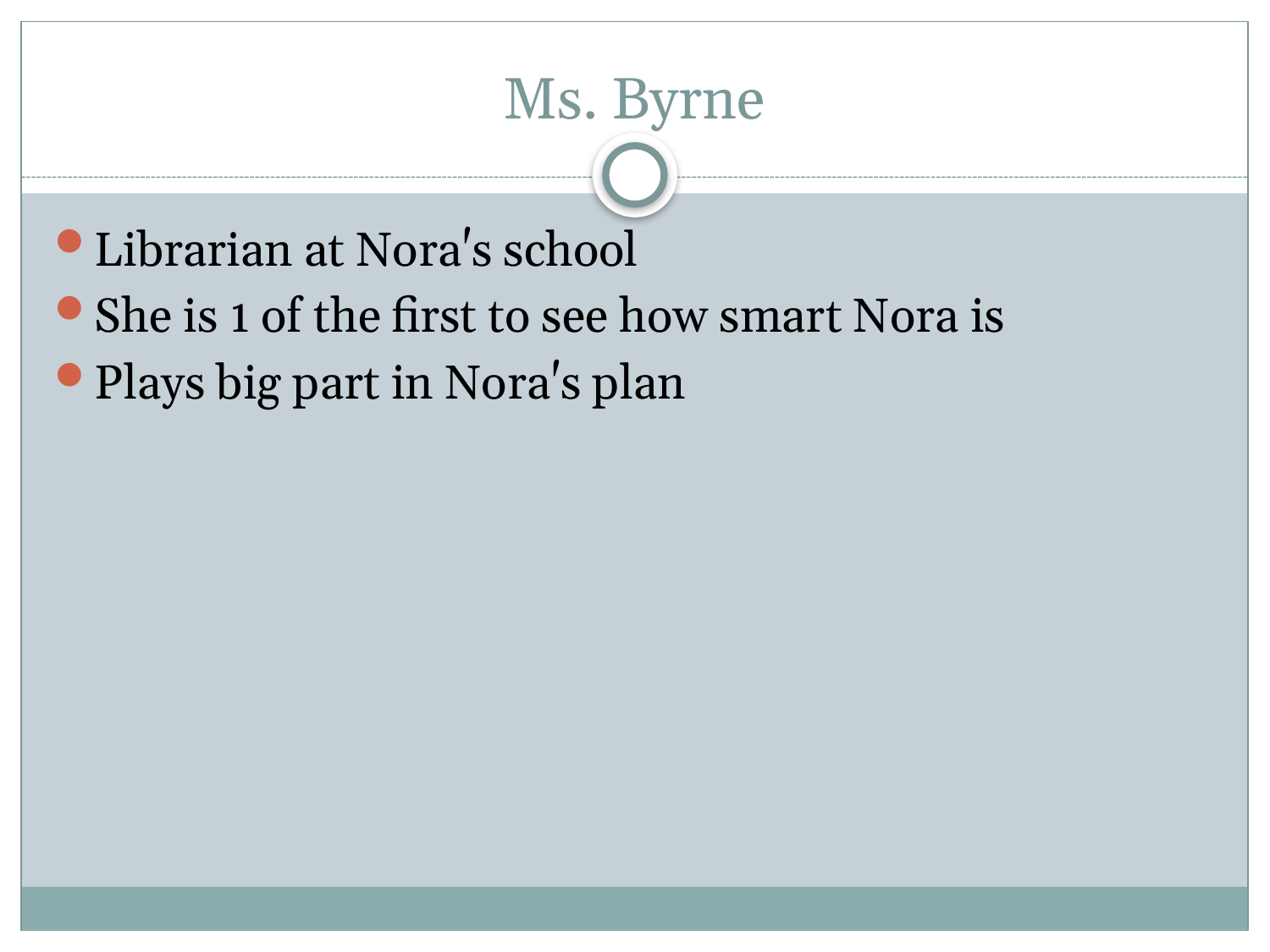

# Ms. Byrne
Librarian at Nora's school
She is 1 of the first to see how smart Nora is
Plays big part in Nora's plan